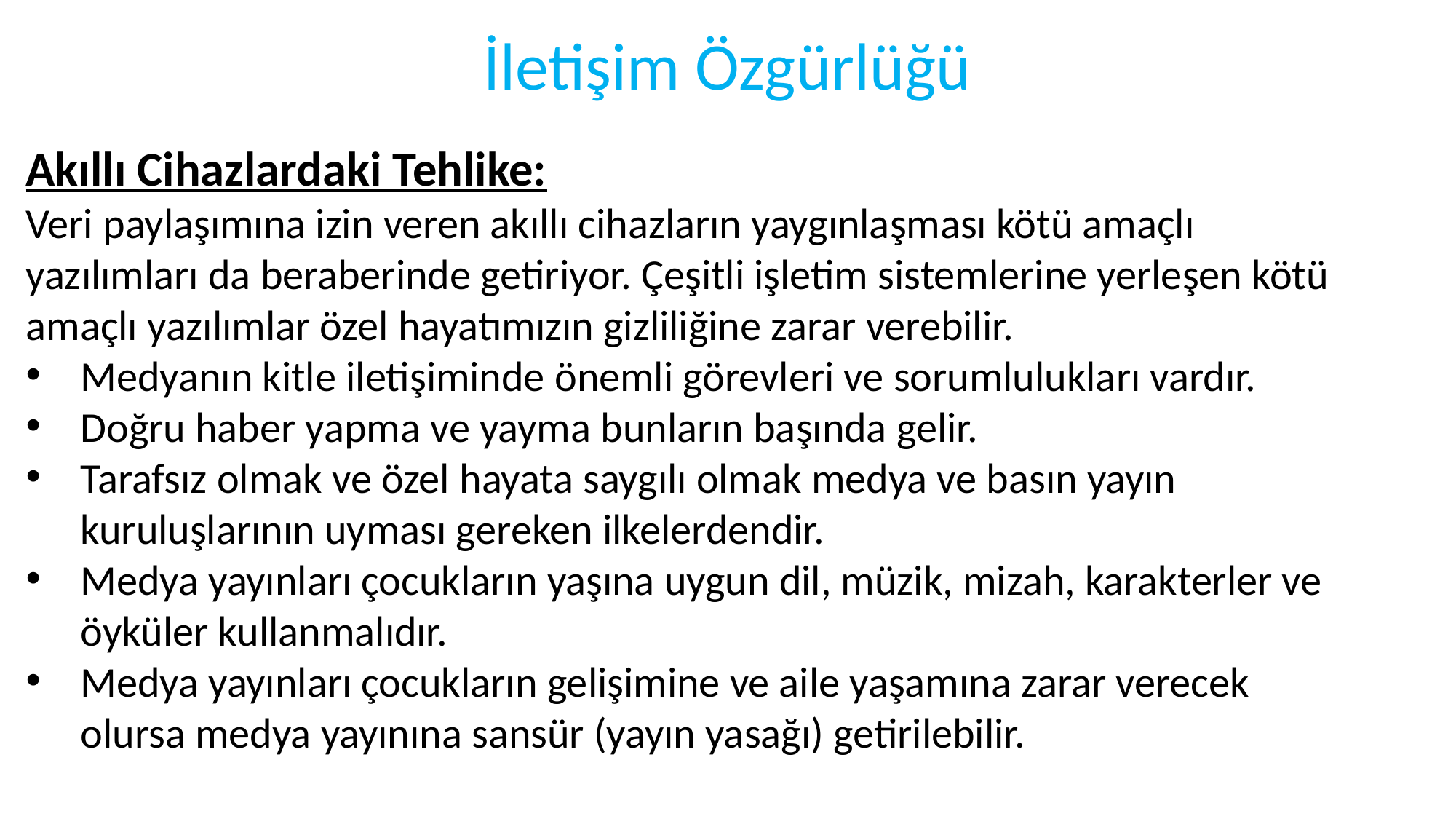

# İletişim Özgürlüğü
Akıllı Cihazlardaki Tehlike:
Veri paylaşımına izin veren akıllı cihazların yaygınlaşması kötü amaçlı yazılımları da beraberinde getiriyor. Çeşitli işletim sistemlerine yerleşen kötü amaçlı yazılımlar özel hayatımızın gizliliğine zarar verebilir.
Medyanın kitle iletişiminde önemli görevleri ve sorumlulukları vardır.
Doğru haber yapma ve yayma bunların başında gelir.
Tarafsız olmak ve özel hayata saygılı olmak medya ve basın yayın kuruluşlarının uyması gereken ilkelerdendir.
Medya yayınları çocukların yaşına uygun dil, müzik, mizah, karakterler ve öyküler kullanmalıdır.
Medya yayınları çocukların gelişimine ve aile yaşamına zarar verecek olursa medya yayınına sansür (yayın yasağı) getirilebilir.